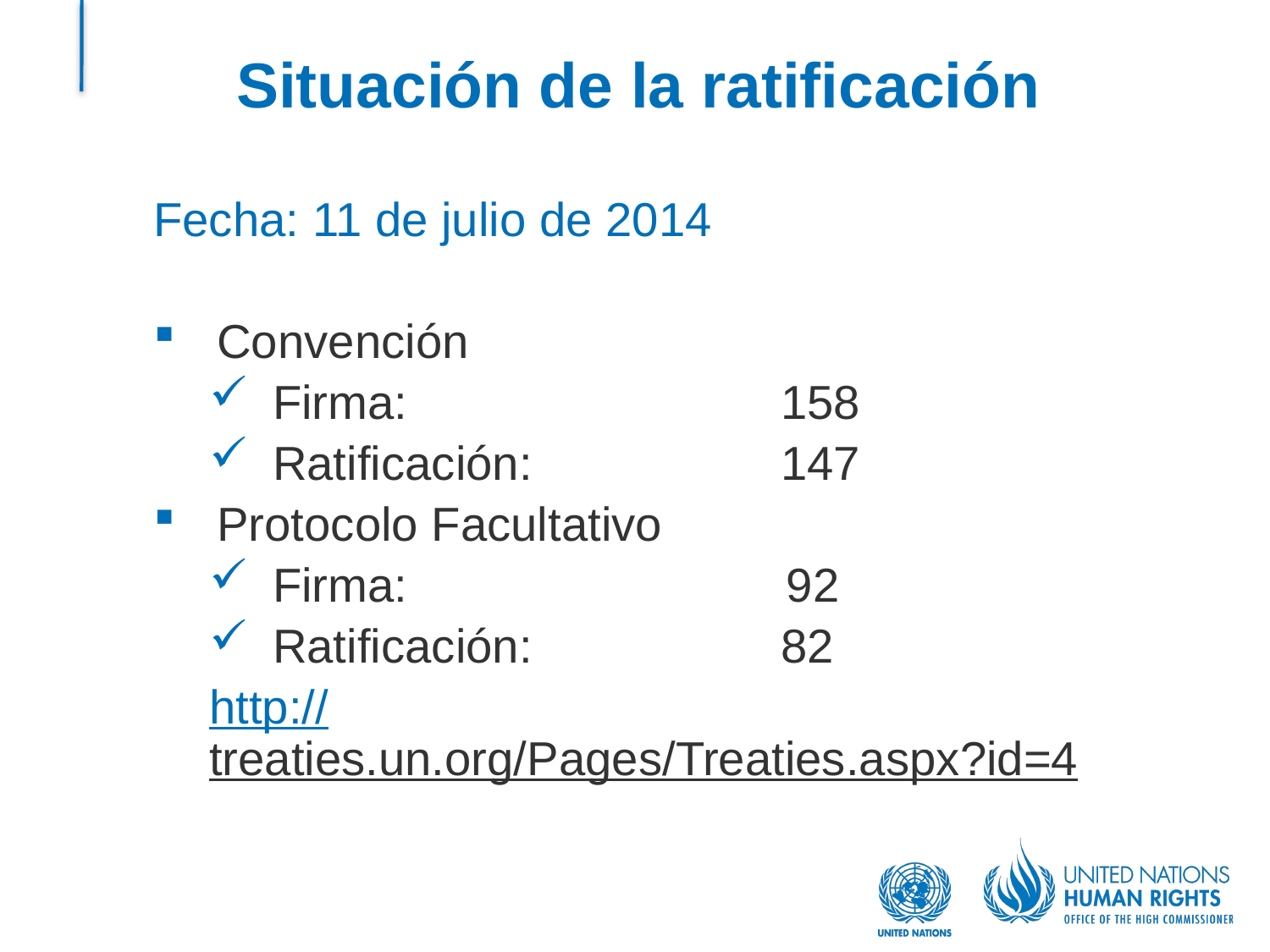

# Situación de la ratificación
Fecha: 11 de julio de 2014

Convención
Firma:		     	158
Ratificación: 		147
Protocolo Facultativo
Firma: 		          92
Ratificación: 		82
http://treaties.un.org/Pages/Treaties.aspx?id=4